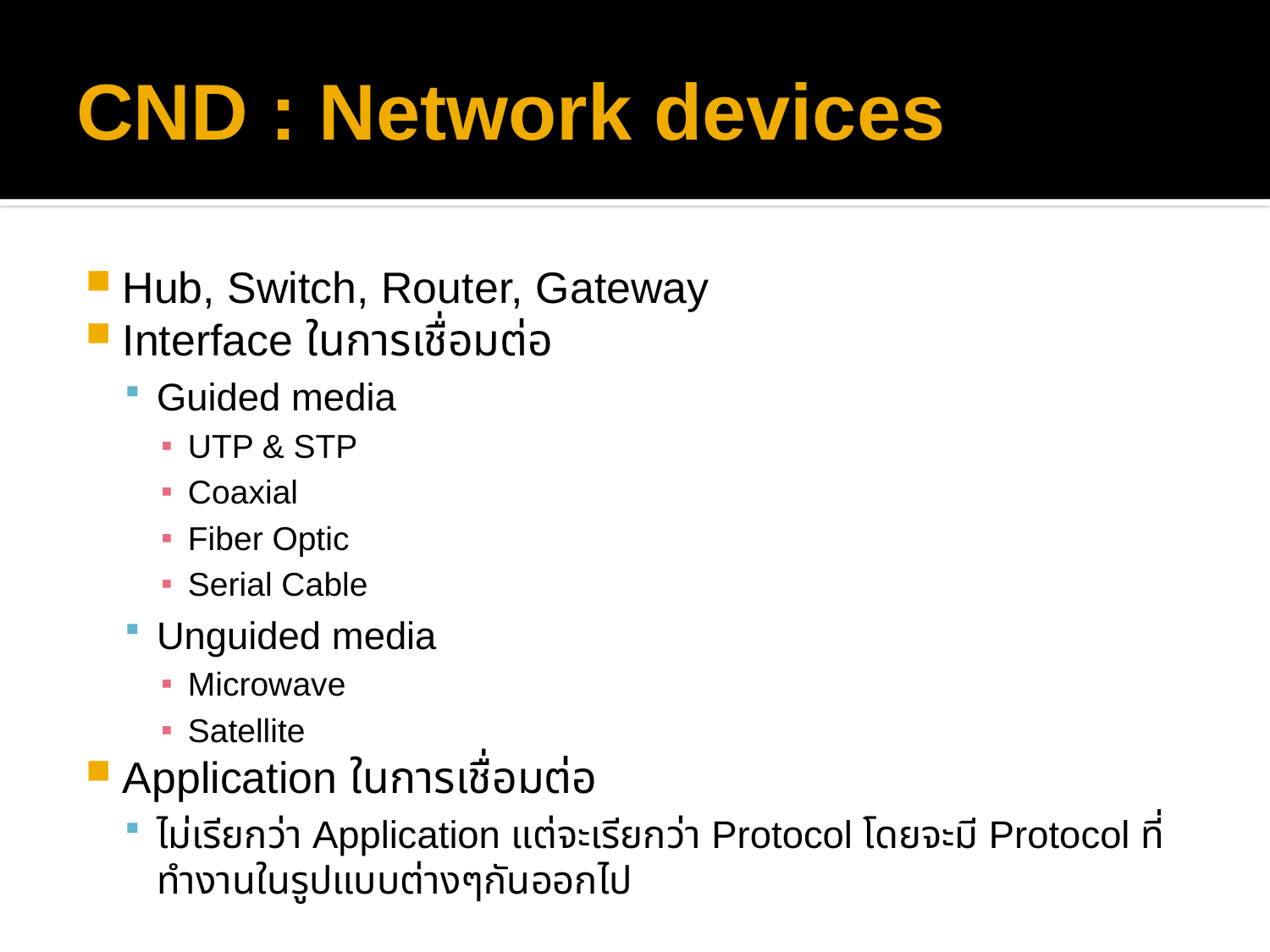

# CND : Network devices
Hub, Switch, Router, Gateway
Interface ในการเชื่อมต่อ
Guided media
UTP & STP
Coaxial
Fiber Optic
Serial Cable
Unguided media
Microwave
Satellite
Application ในการเชื่อมต่อ
ไม่เรียกว่า Application แต่จะเรียกว่า Protocol โดยจะมี Protocol ที่ทำงานในรูปแบบต่างๆกันออกไป